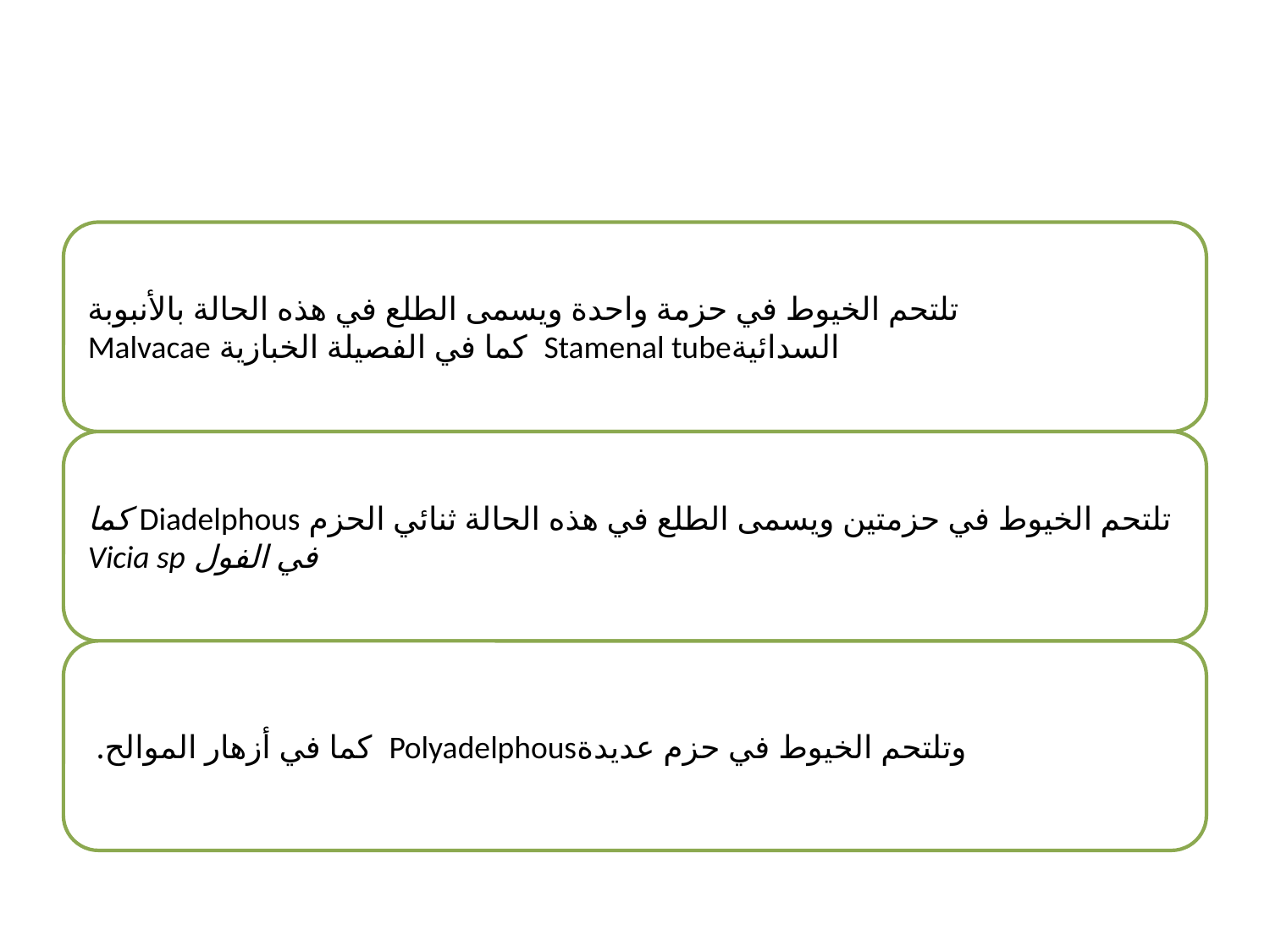

#
تلتحم الخیوط في حزمتین ویسمى الطلع في ھذه الحالة ثنائي الحزم Diadelphous كما في الفول Vicia sp
وتلتحم الخیوط في حزم عدیدةPolyadelphous  كما في أزھار الموالح.